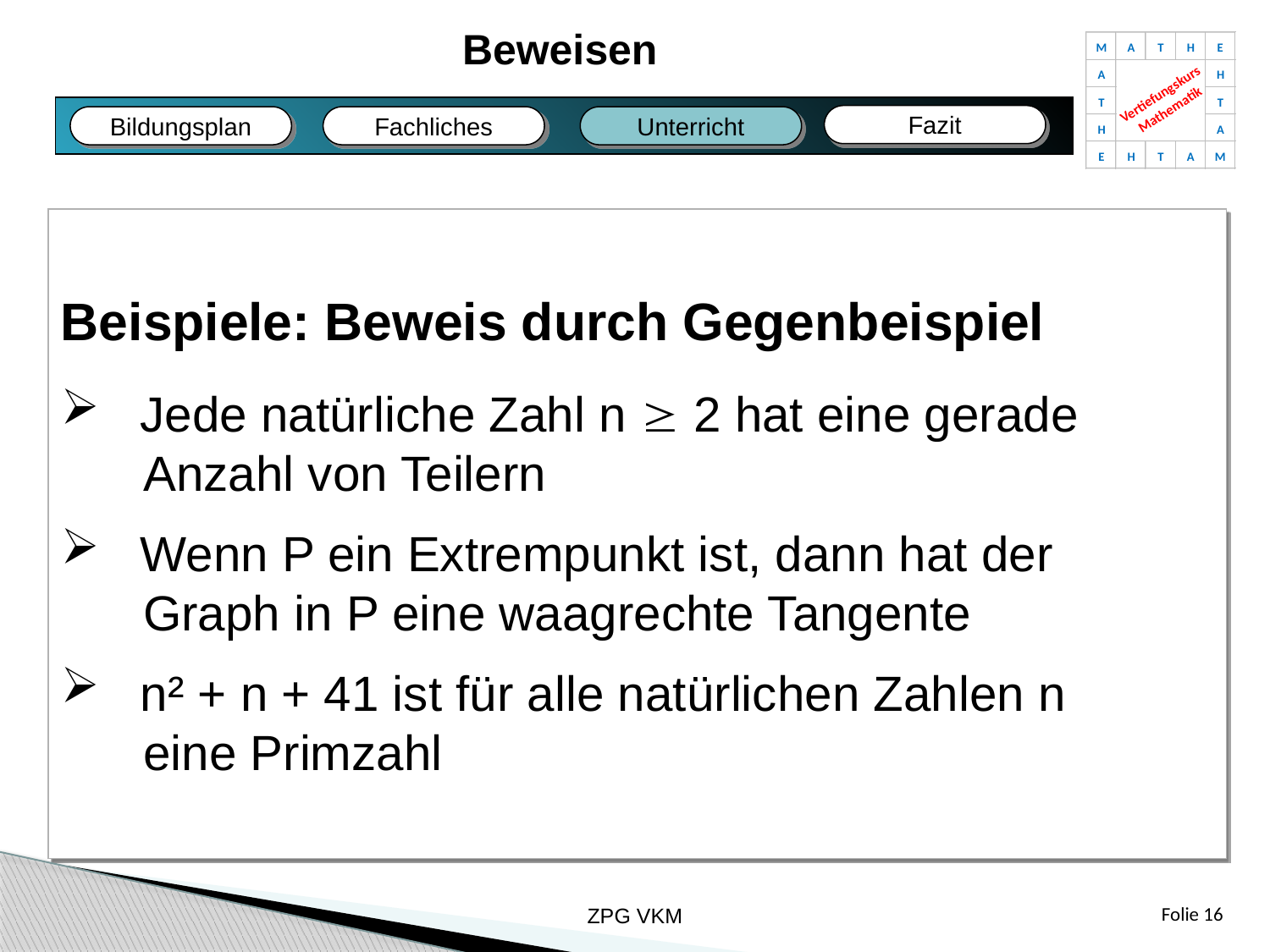

Beweisen

M
A
T
H
E

A
H
Vertiefungskurs
Mathematik

T
T

H
A

E
H
T
A
M

Fazit
Fachliches
Bildungsplan
Unterricht
Fazit
Bildungsplan
Fachliches
Unterricht
Beispiele: Beweis durch Gegenbeispiel
Jede natürliche Zahl n ≥ 2 hat eine gerade
      Anzahl von Teilern
Wenn P ein Extrempunkt ist, dann hat der
      Graph in P eine waagrechte Tangente
n² + n + 41 ist für alle natürlichen Zahlen n
      eine Primzahl

ZPG VKM
Folie 16